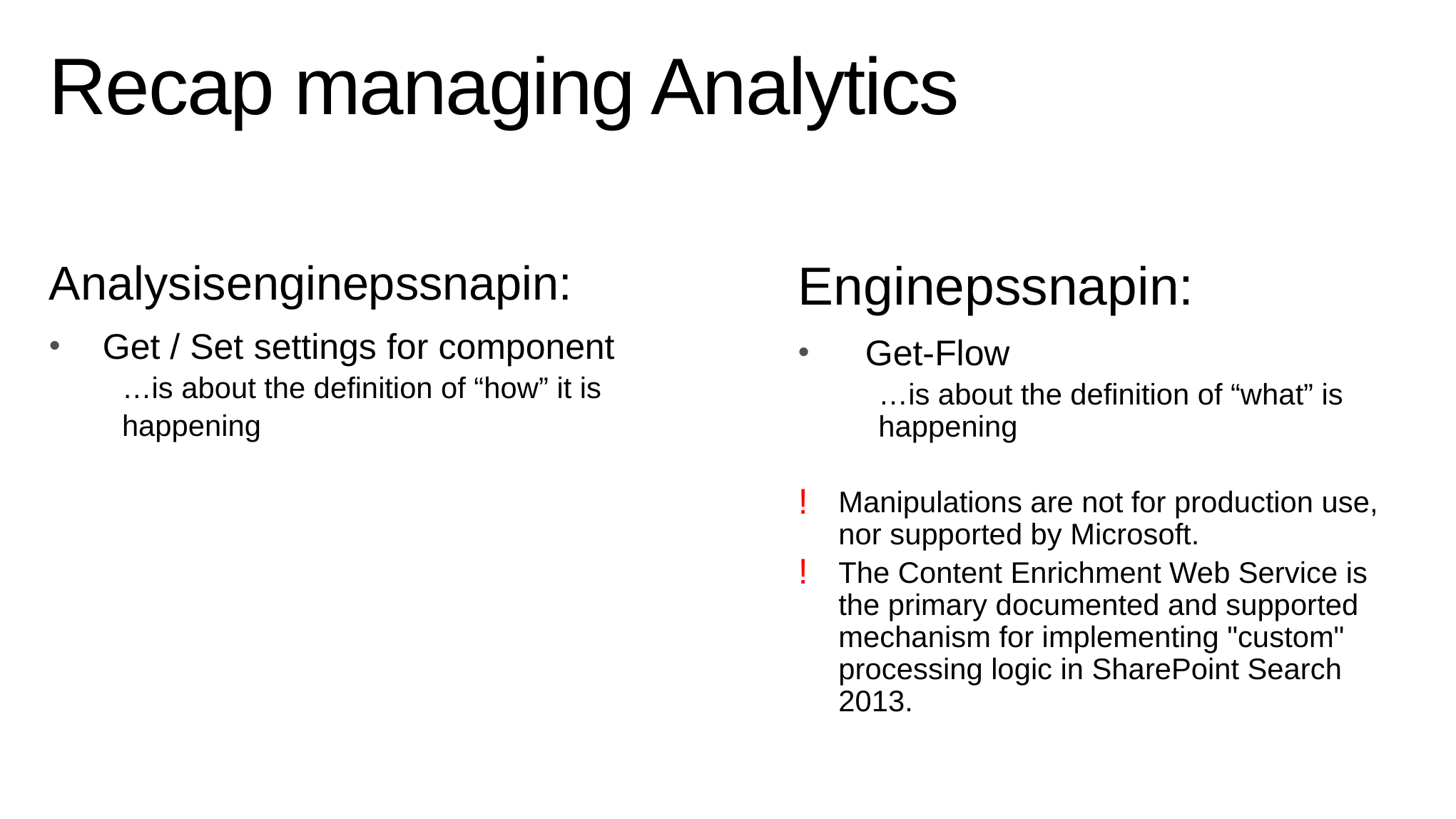

# Recap managing Analytics
Analysisenginepssnapin:
Get / Set settings for component
…is about the definition of “how” it is
happening

Enginepssnapin:
Get-Flow
…is about the definition of “what” is happening

Manipulations are not for production use, nor supported by Microsoft.
The Content Enrichment Web Service is the primary documented and supported mechanism for implementing "custom" processing logic in SharePoint Search 2013.